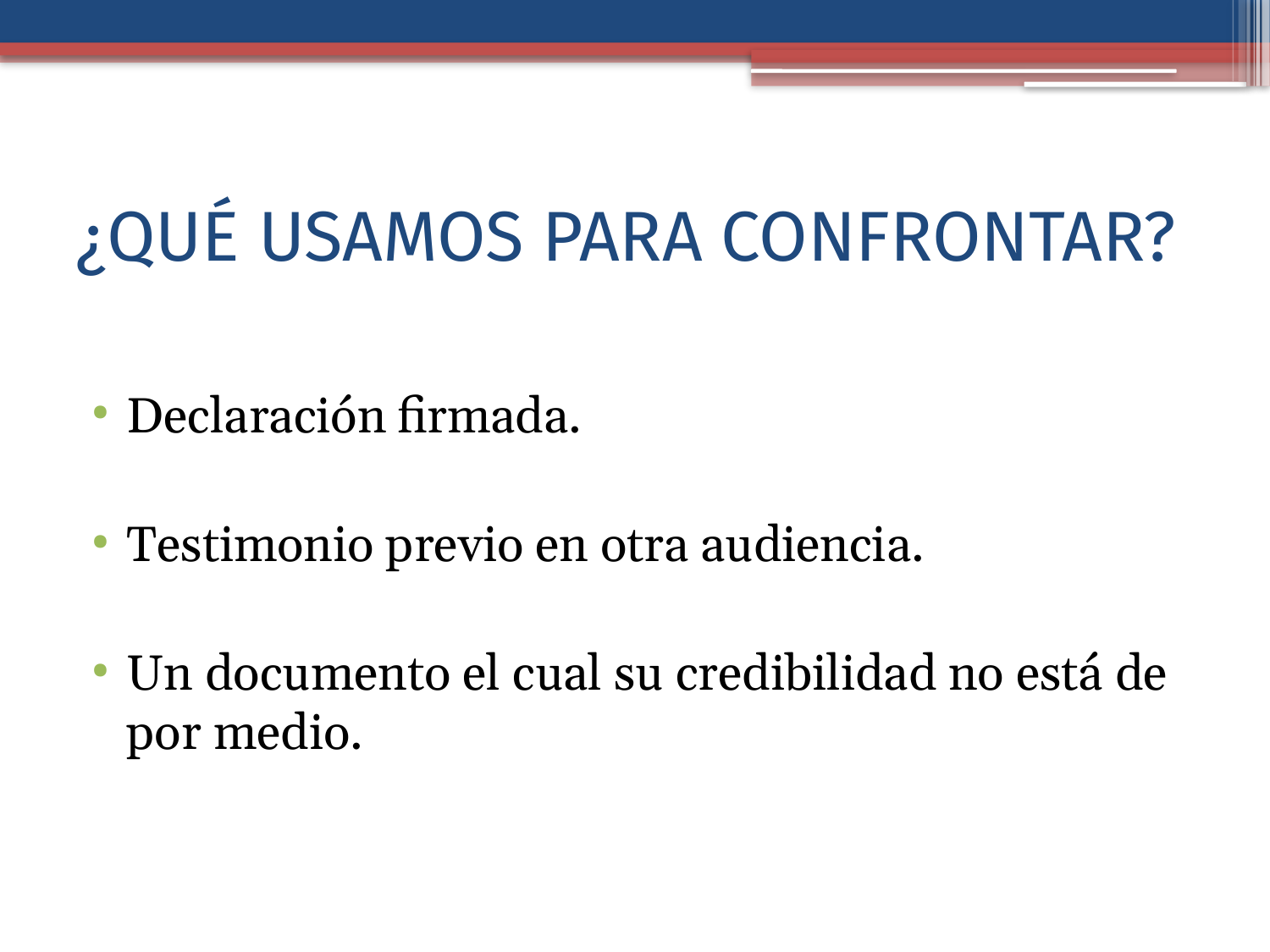

# ¿QUÉ USAMOS PARA CONFRONTAR?

Declaración firmada.

Testimonio previo en otra audiencia.

Un documento el cual su credibilidad no está de por medio.